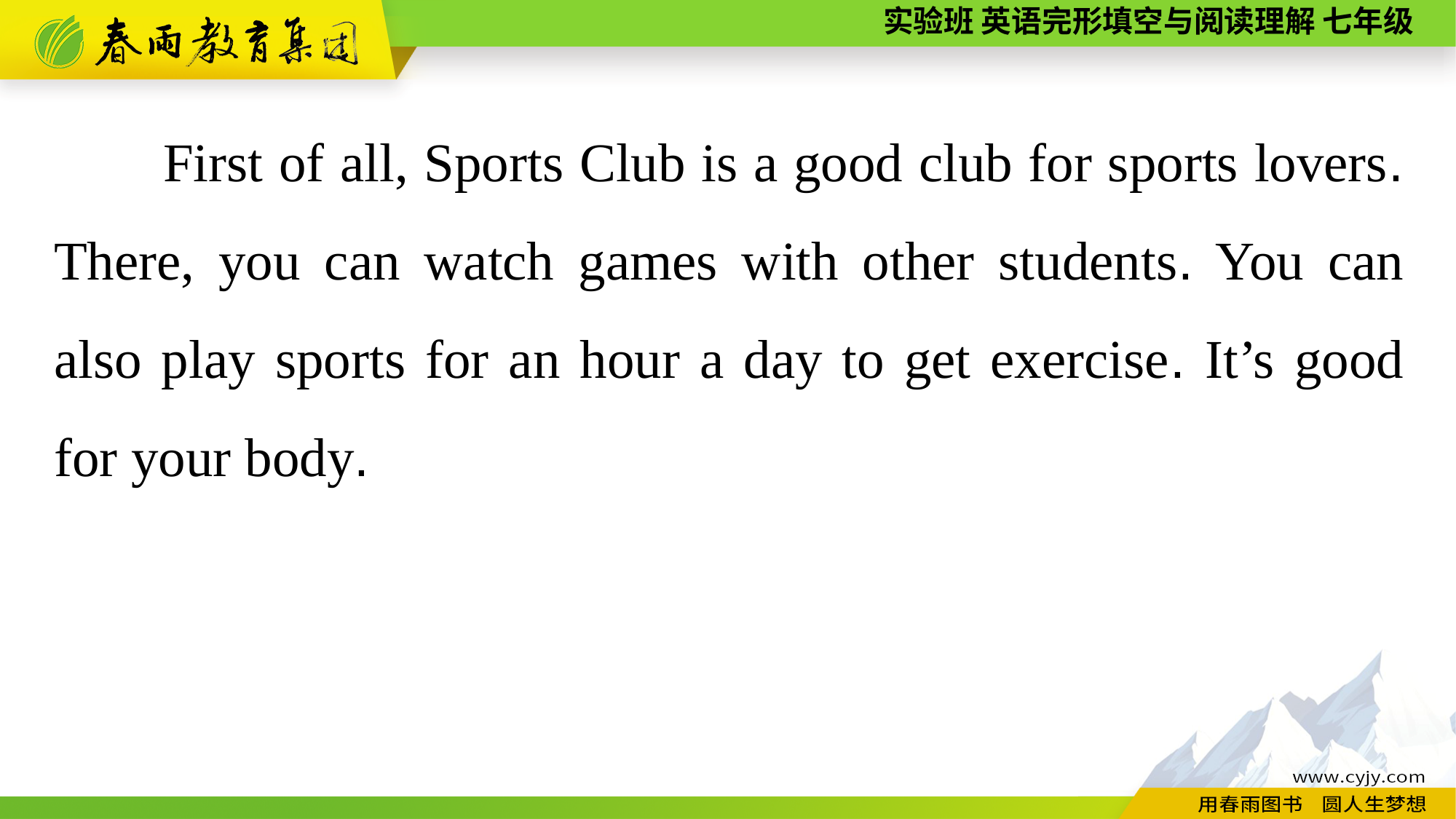

First of all, Sports Club is a good club for sports lovers. There, you can watch games with other students. You can also play sports for an hour a day to get exercise. It’s good for your body.